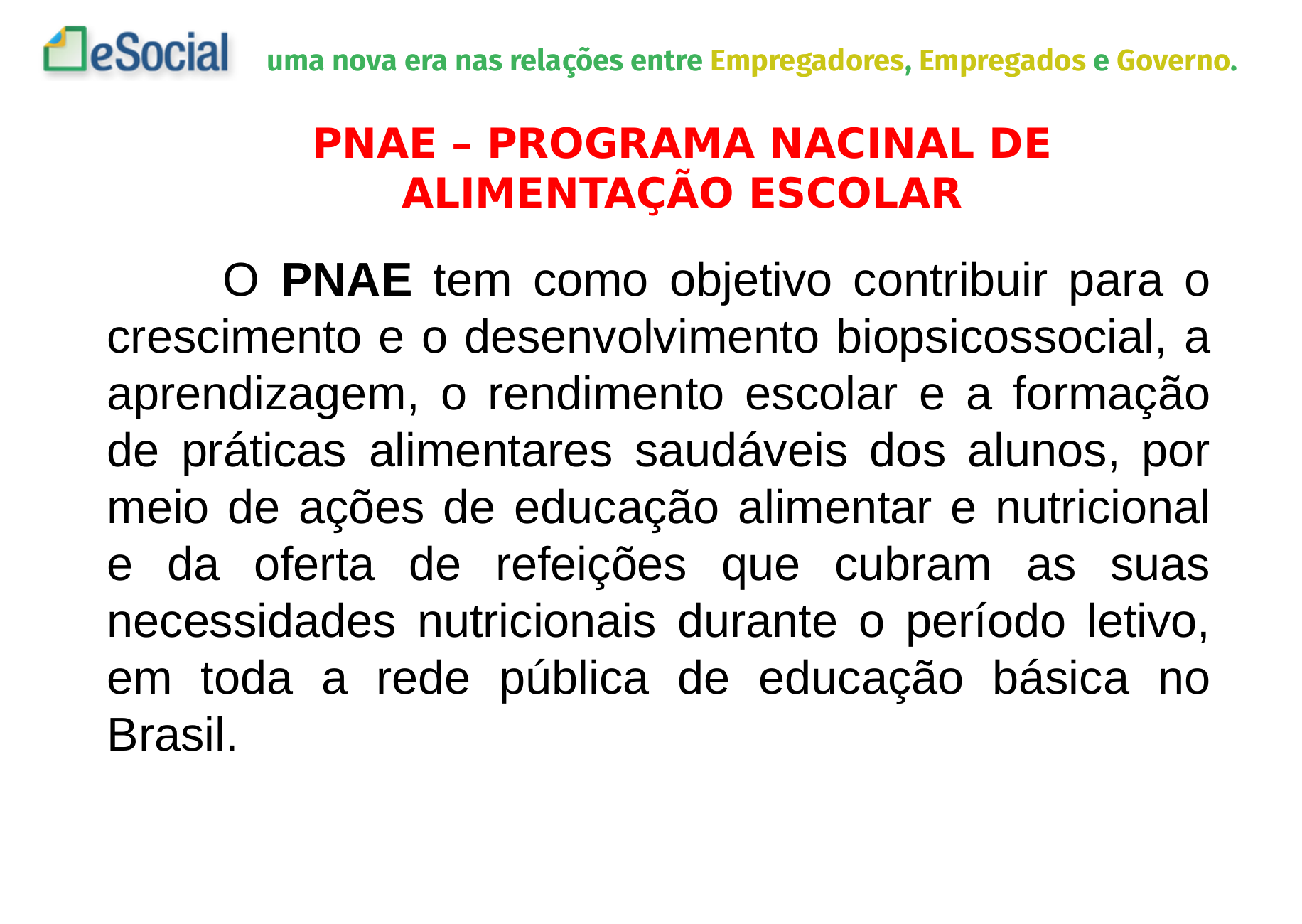

PNAE – PROGRAMA NACINAL DE ALIMENTAÇÃO ESCOLAR
      O PNAE tem como objetivo contribuir para o crescimento e o desenvolvimento biopsicossocial, a aprendizagem, o rendimento escolar e a formação de práticas alimentares saudáveis dos alunos, por meio de ações de educação alimentar e nutricional e da oferta de refeições que cubram as suas necessidades nutricionais durante o período letivo, em toda a rede pública de educação básica no Brasil.